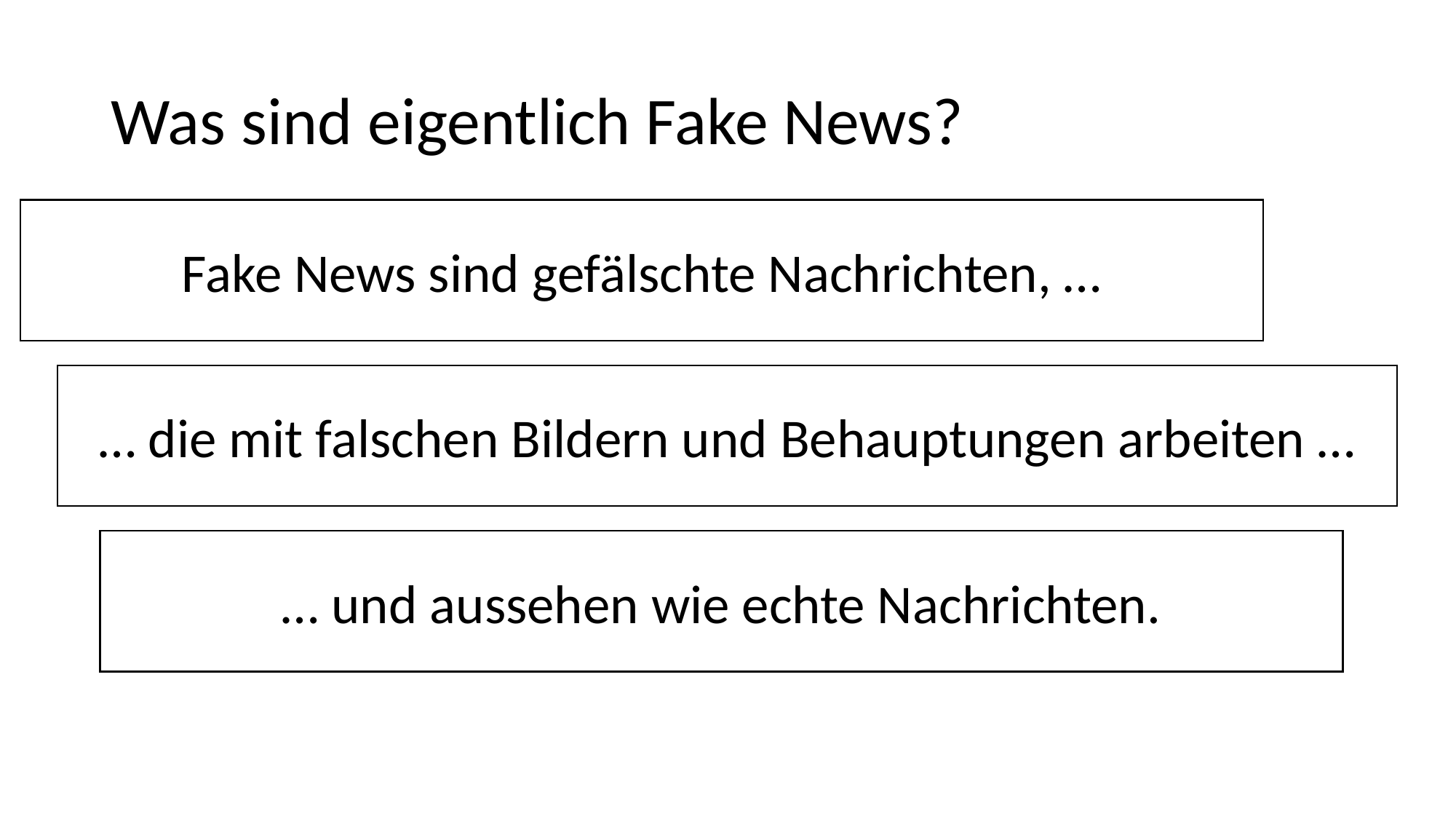

# Was sind eigentlich Fake News?
Fake News sind gefälschte Nachrichten, …
… die mit falschen Bildern und Behauptungen arbeiten …
… und aussehen wie echte Nachrichten.